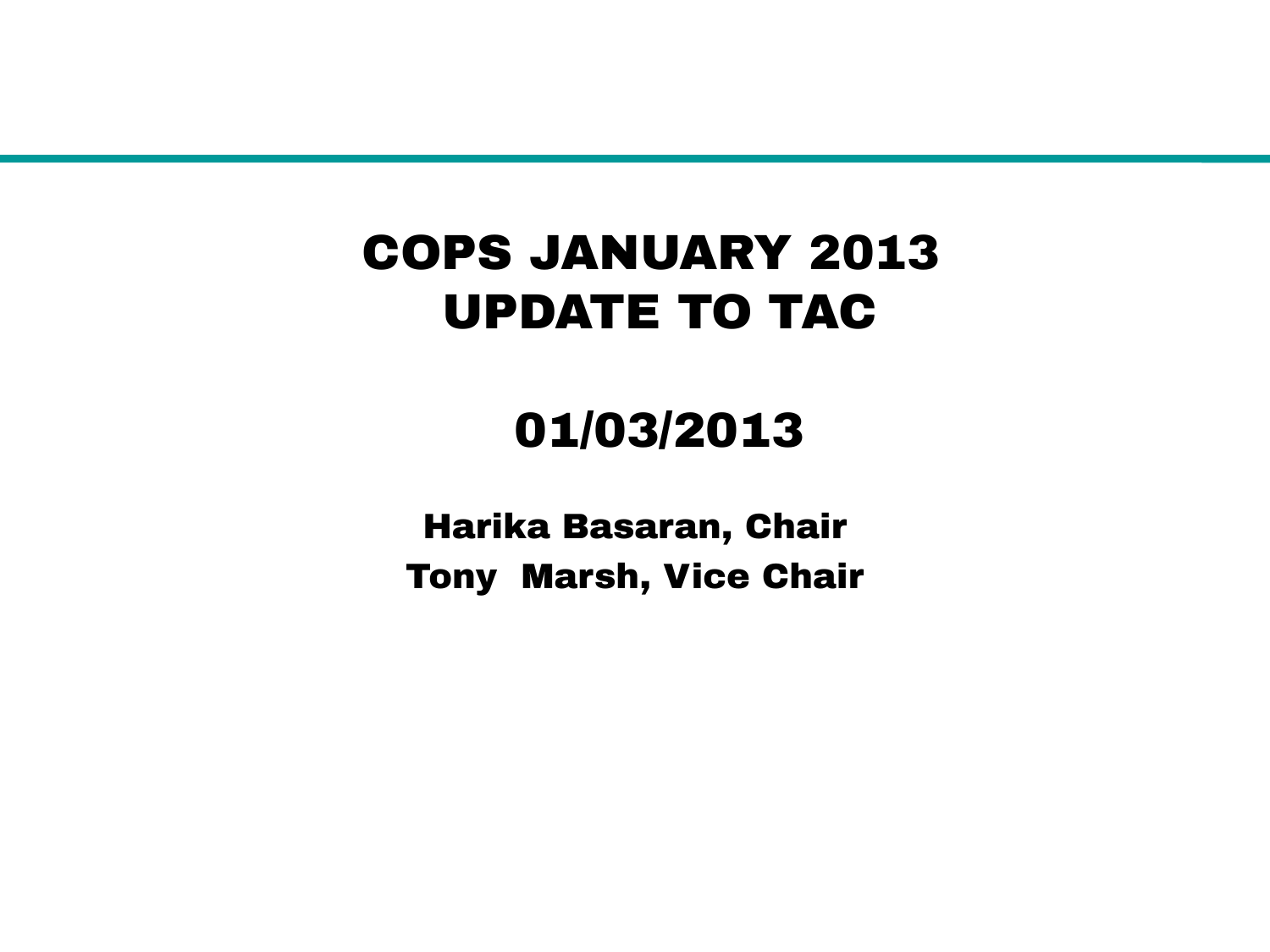

# COPS JANUARY 2013 UPDATE TO TAC 01/03/2013
Harika Basaran, Chair
Tony  Marsh, Vice Chair